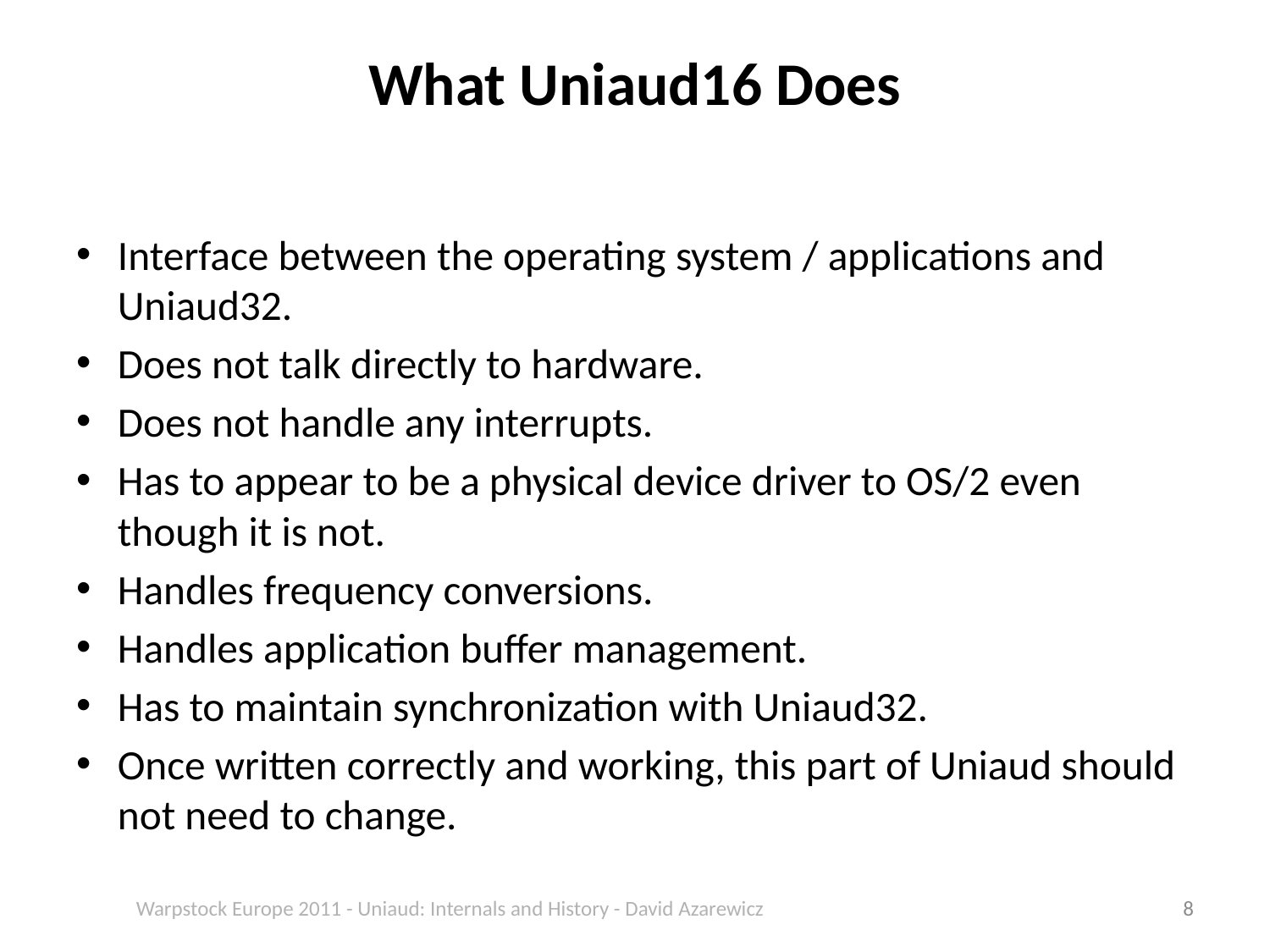

# What Uniaud16 Does
Interface between the operating system / applications and Uniaud32.
Does not talk directly to hardware.
Does not handle any interrupts.
Has to appear to be a physical device driver to OS/2 even though it is not.
Handles frequency conversions.
Handles application buffer management.
Has to maintain synchronization with Uniaud32.
Once written correctly and working, this part of Uniaud should not need to change.
Warpstock Europe 2011 - Uniaud: Internals and History - David Azarewicz
8